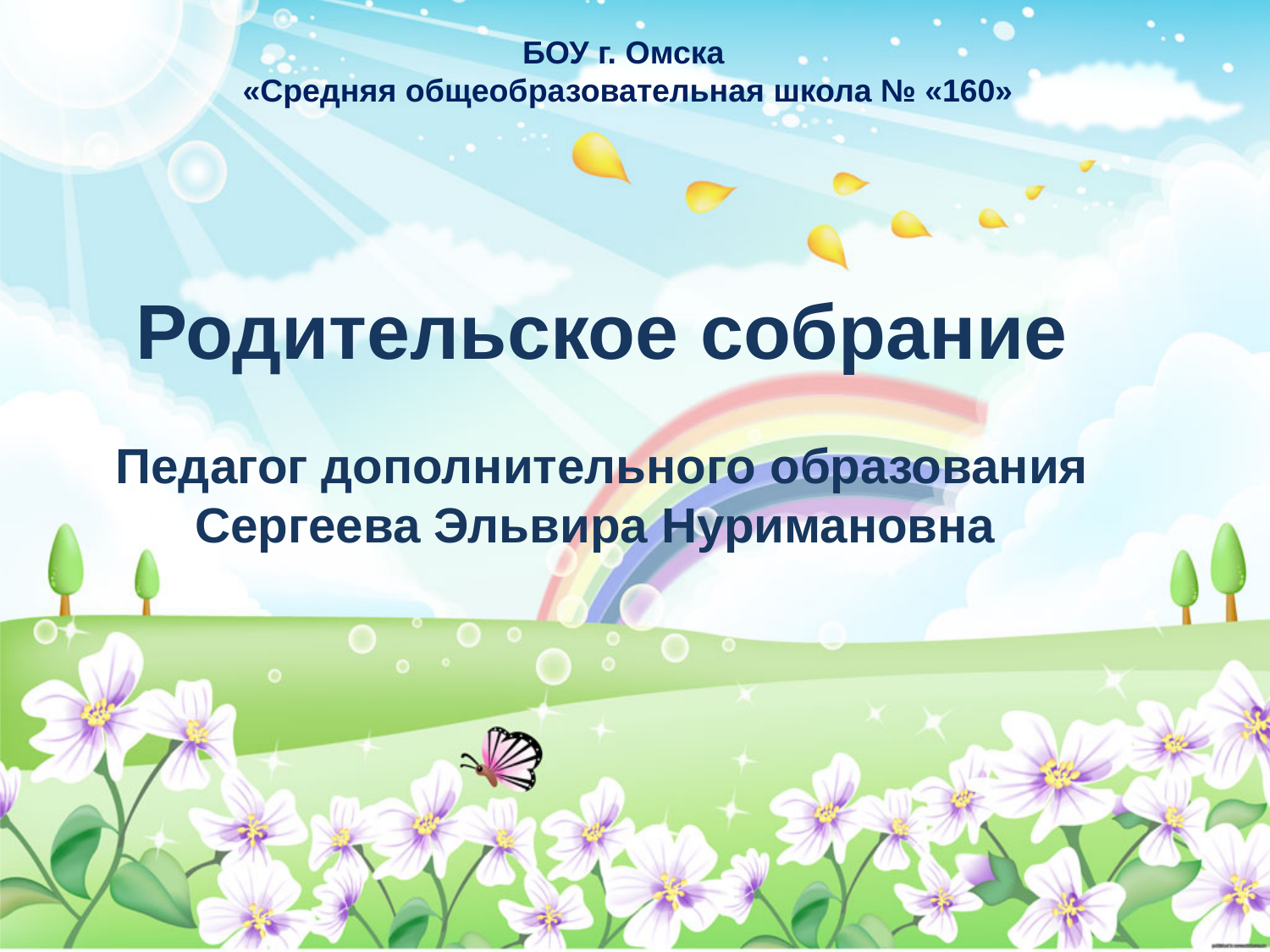

БОУ г. Омска
«Средняя общеобразовательная школа № «160»

Родительское собрание

Педагог дополнительного образования
Сергеева Эльвира Нуримановна